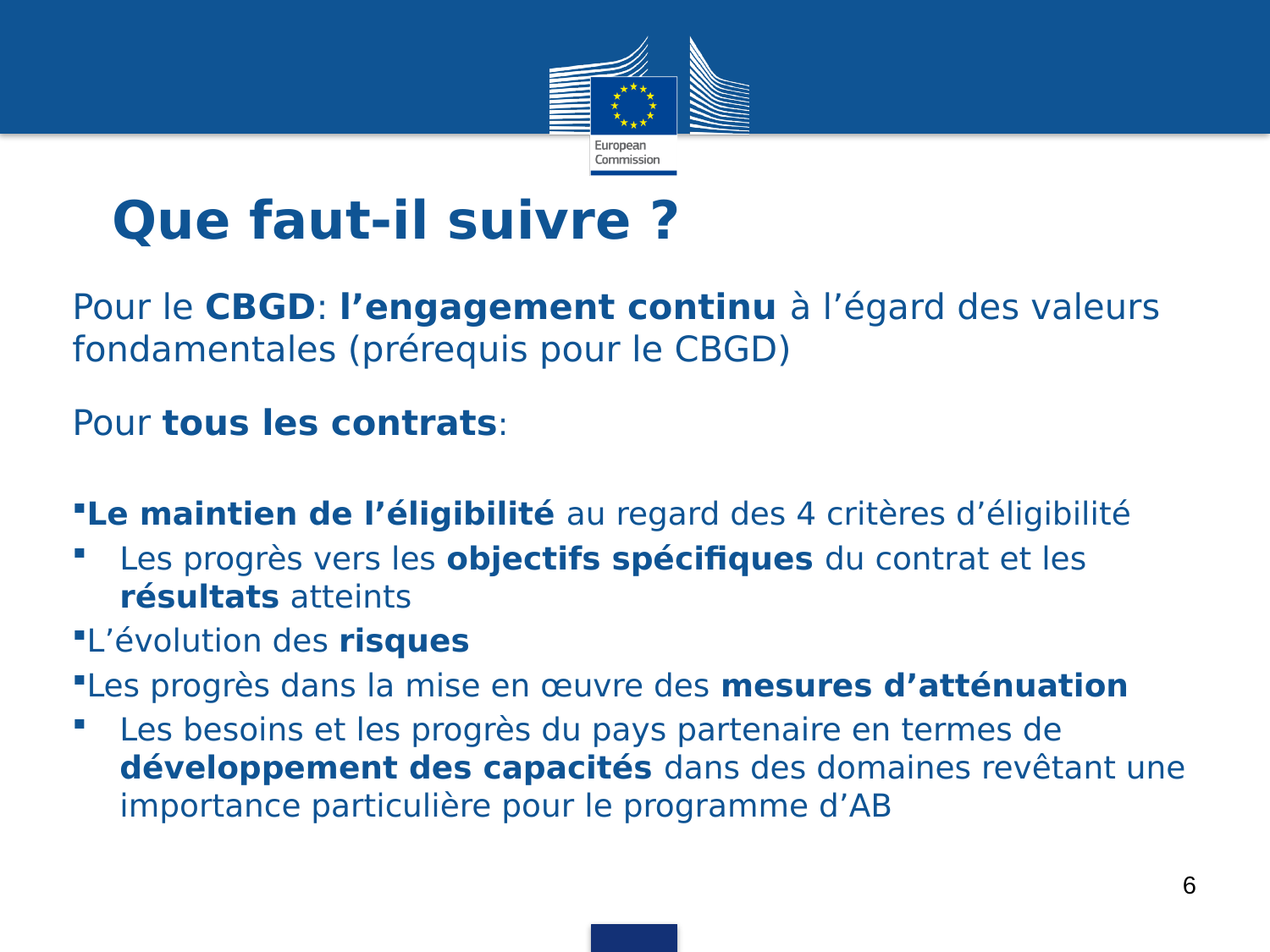

# Que faut-il suivre ?
Pour le CBGD: l’engagement continu à l’égard des valeurs fondamentales (prérequis pour le CBGD)

Pour tous les contrats:

Le maintien de l’éligibilité au regard des 4 critères d’éligibilité
Les progrès vers les objectifs spécifiques du contrat et les résultats atteints
L’évolution des risques
Les progrès dans la mise en œuvre des mesures d’atténuation
Les besoins et les progrès du pays partenaire en termes de développement des capacités dans des domaines revêtant une importance particulière pour le programme d’AB

6